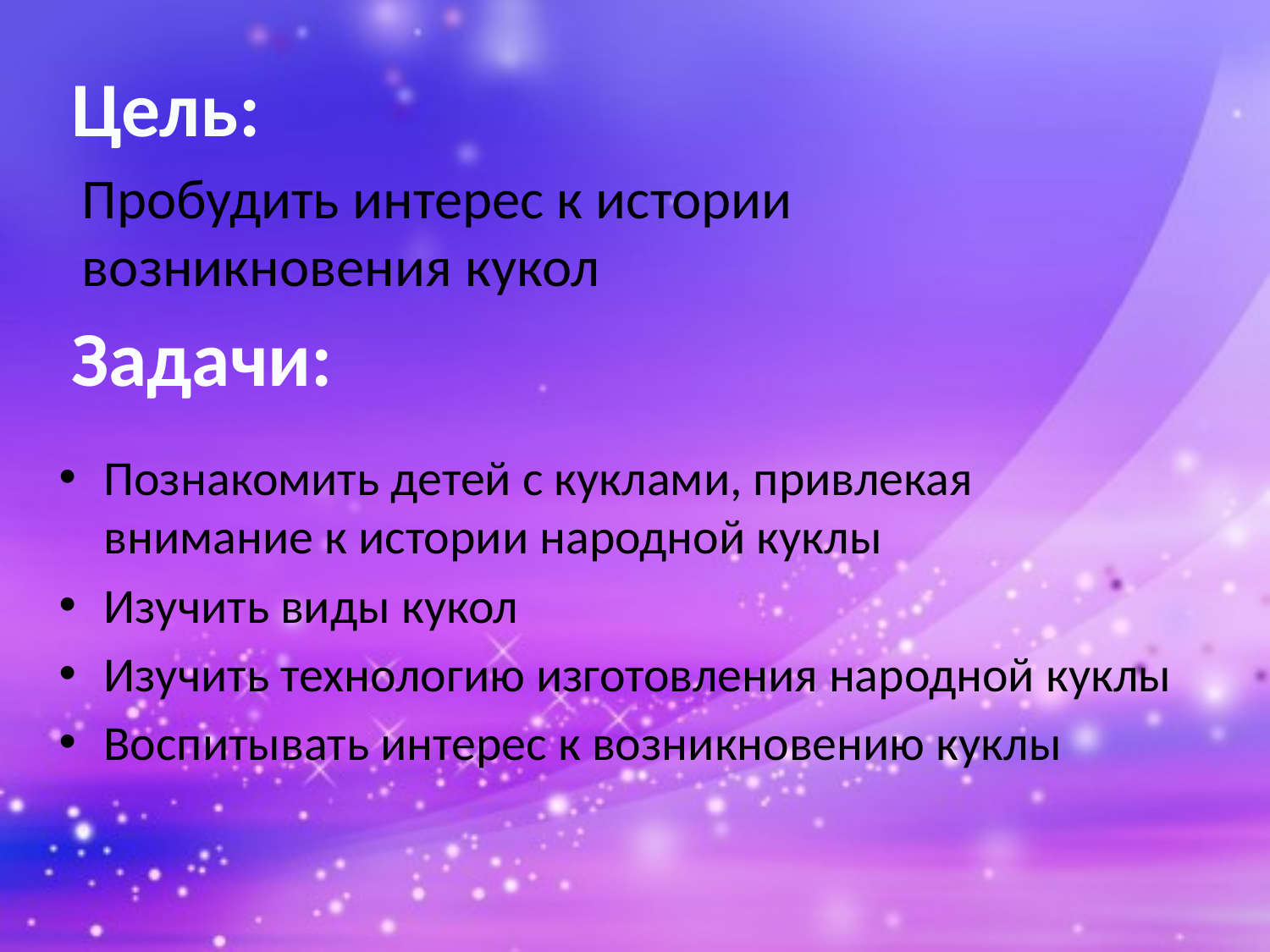

# Цель:
Пробудить интерес к истории возникновения кукол
Задачи:
Познакомить детей с куклами, привлекая внимание к истории народной куклы
Изучить виды кукол
Изучить технологию изготовления народной куклы
Воспитывать интерес к возникновению куклы